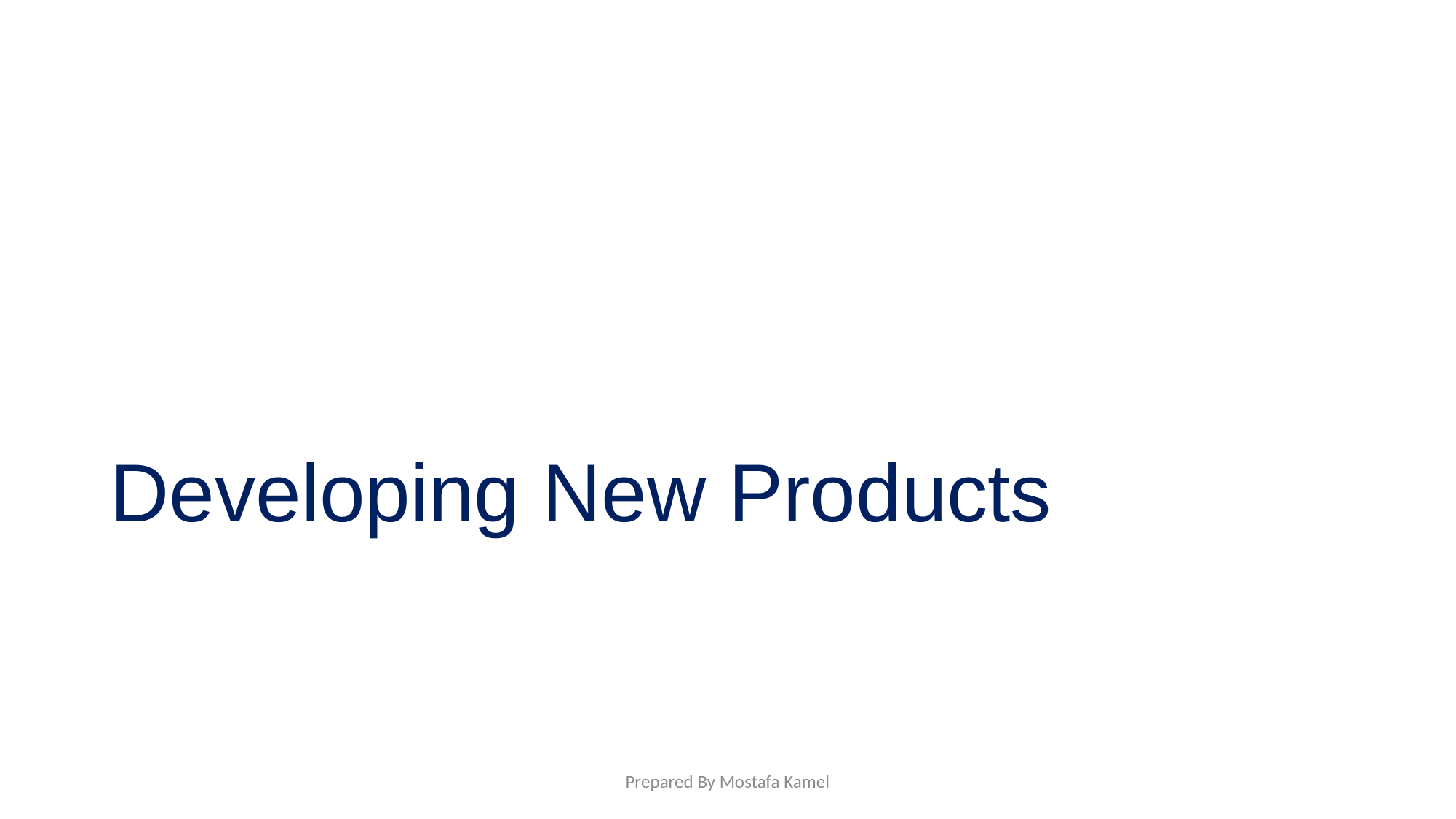

# Developing New Products
Prepared By Mostafa Kamel